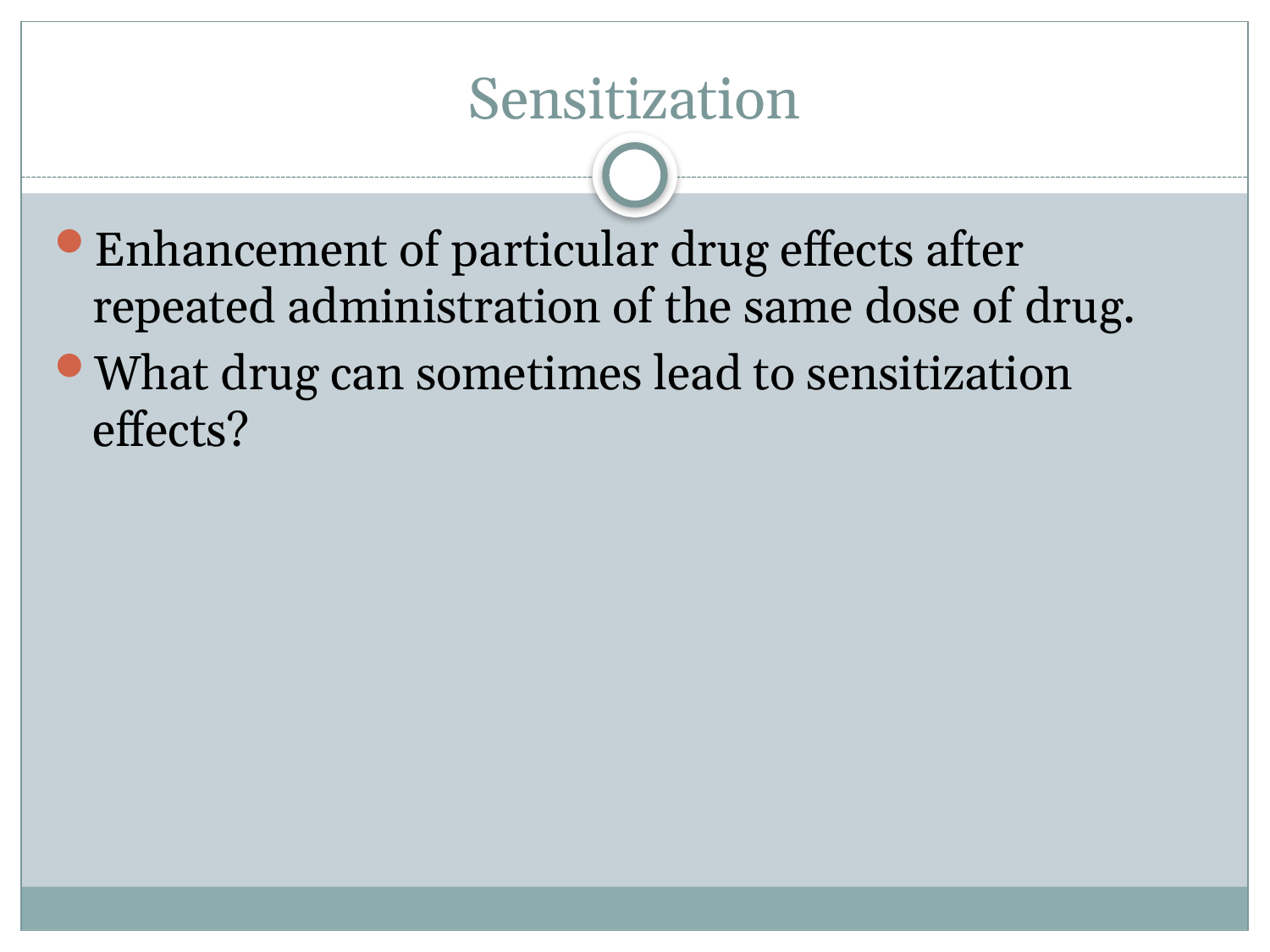

# Sensitization
Enhancement of particular drug effects after repeated administration of the same dose of drug.
What drug can sometimes lead to sensitization effects?